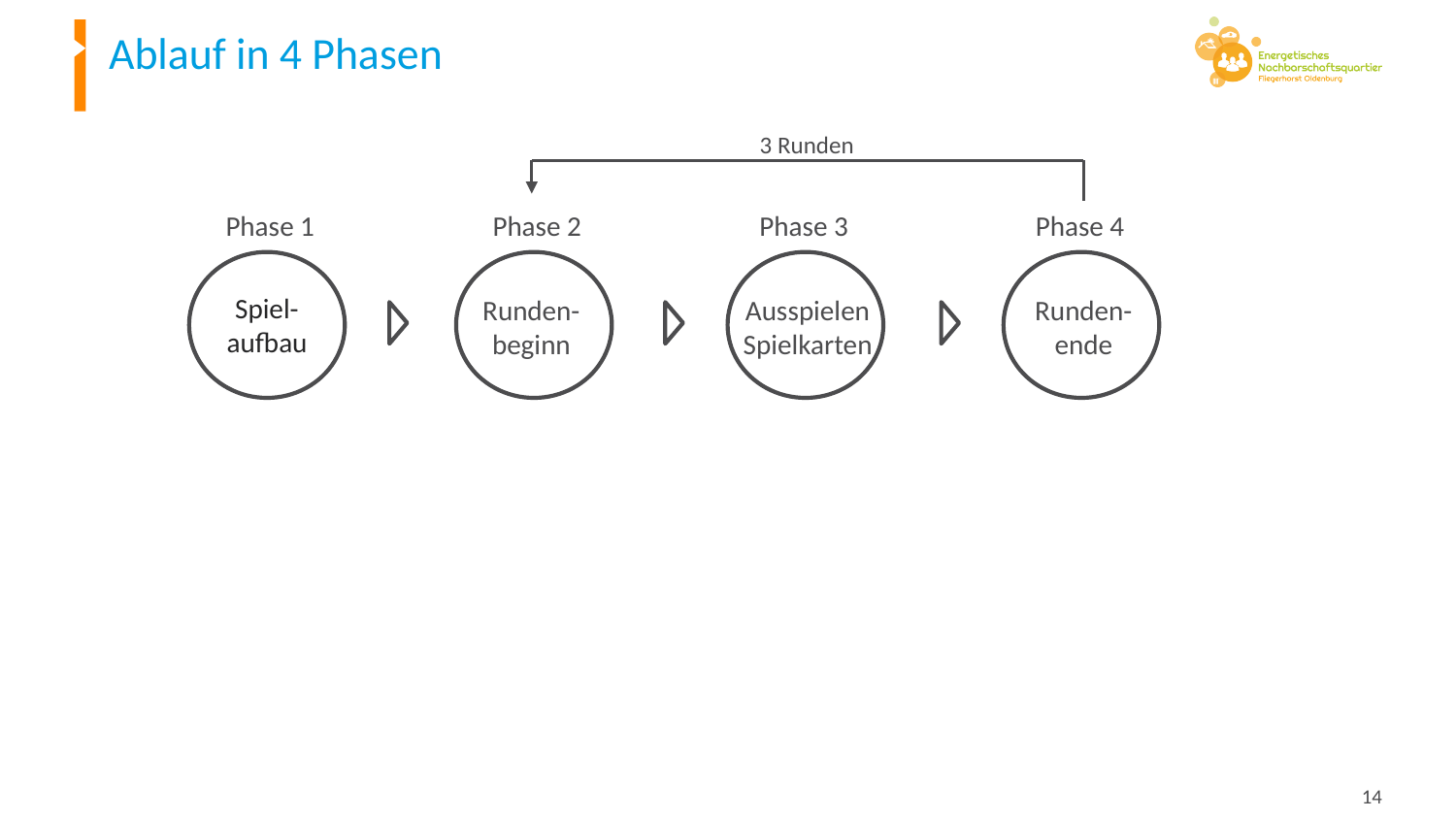

# Ablauf in 4 Phasen

3 Runden
Phase 1
Spiel-aufbau
Phase 2

Runden-beginn
Phase 3

Ausspielen Spielkarten
Phase 4

Runden-ende

14